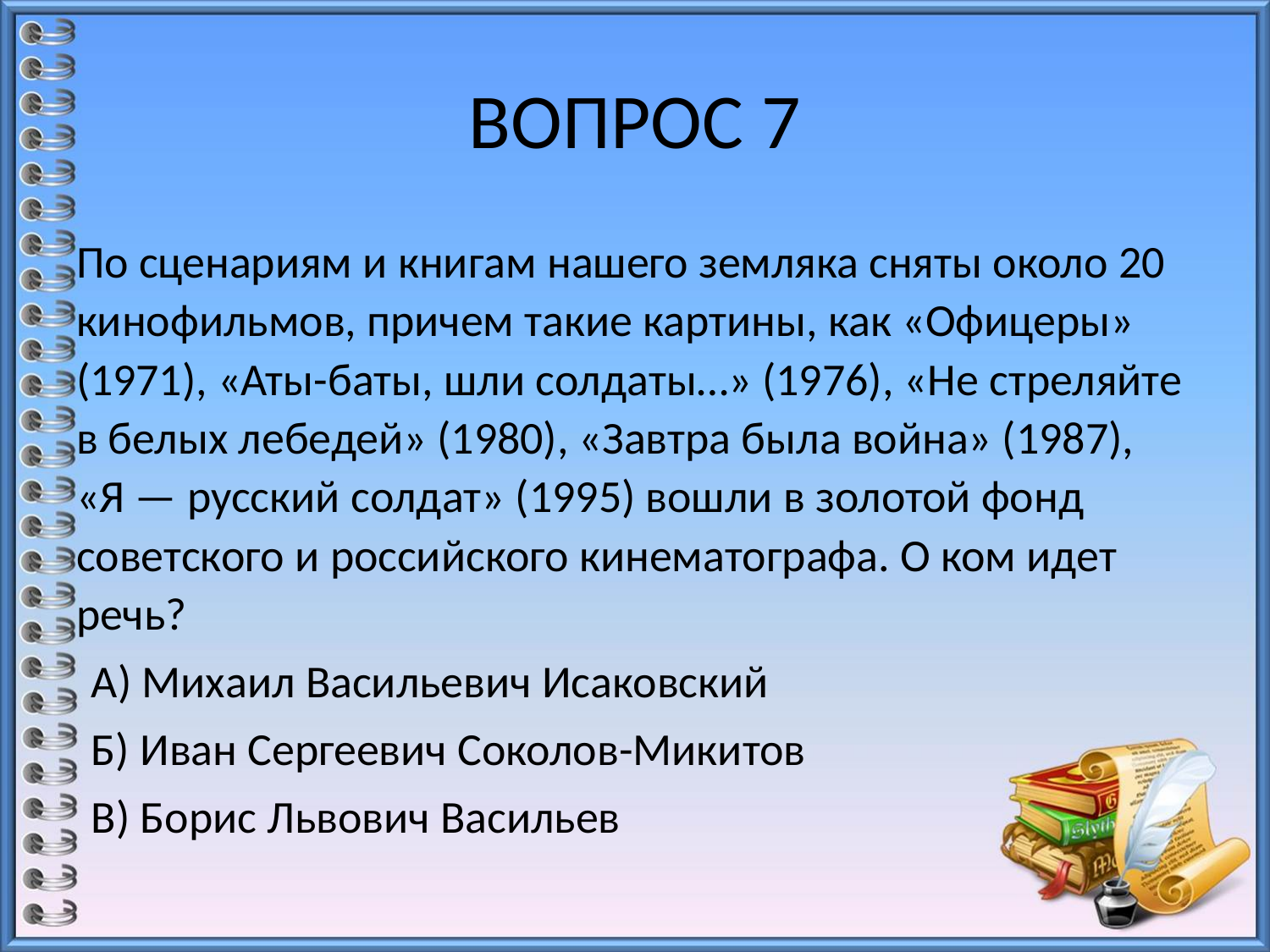

# ВОПРОС 7
По сценариям и книгам нашего земляка сняты около 20 кинофильмов, причем такие картины, как «Офицеры» (1971), «Аты-баты, шли солдаты…» (1976), «Не стреляйте в белых лебедей» (1980), «Завтра была война» (1987), «Я — русский солдат» (1995) вошли в золотой фонд советского и российского кинематографа. О ком идет речь?
А) Михаил Васильевич Исаковский
Б) Иван Сергеевич Соколов-Микитов
В) Борис Львович Васильев